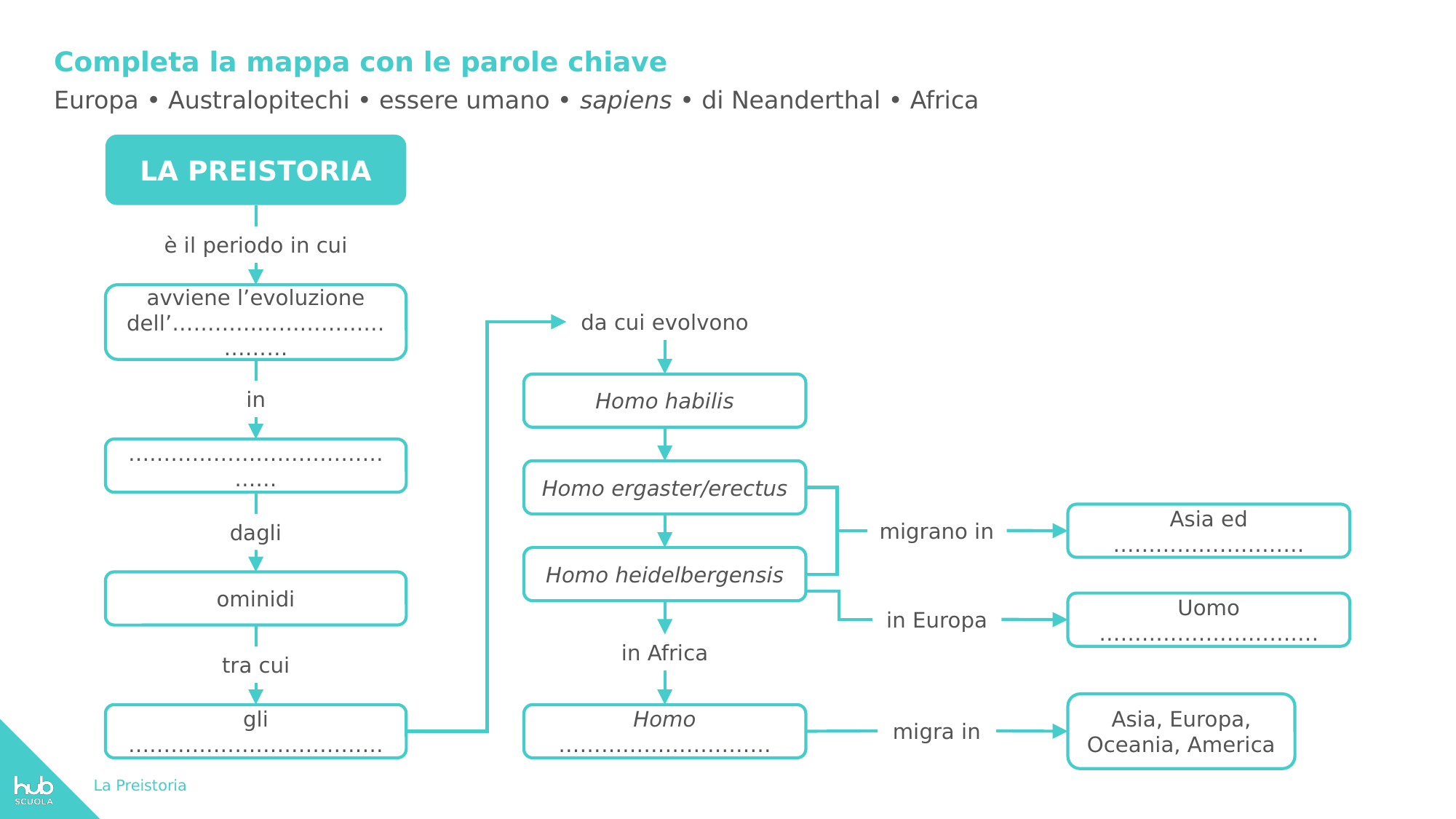

Completa la mappa con le parole chiave
Europa • Australopitechi • essere umano • sapiens • di Neanderthal • Africa
LA PREISTORIA
è il periodo in cui
avviene l’evoluzione dell’…………………………………
da cui evolvono
Homo habilis
in
……………………………………
Homo ergaster/erectus
Asia ed ………………………
migrano in
dagli
Homo heidelbergensis
ominidi
Uomo ………………………….
in Europa
in Africa
tra cui
Asia, Europa, Oceania, America
Homo …………………………
gli ………………………………
migra in